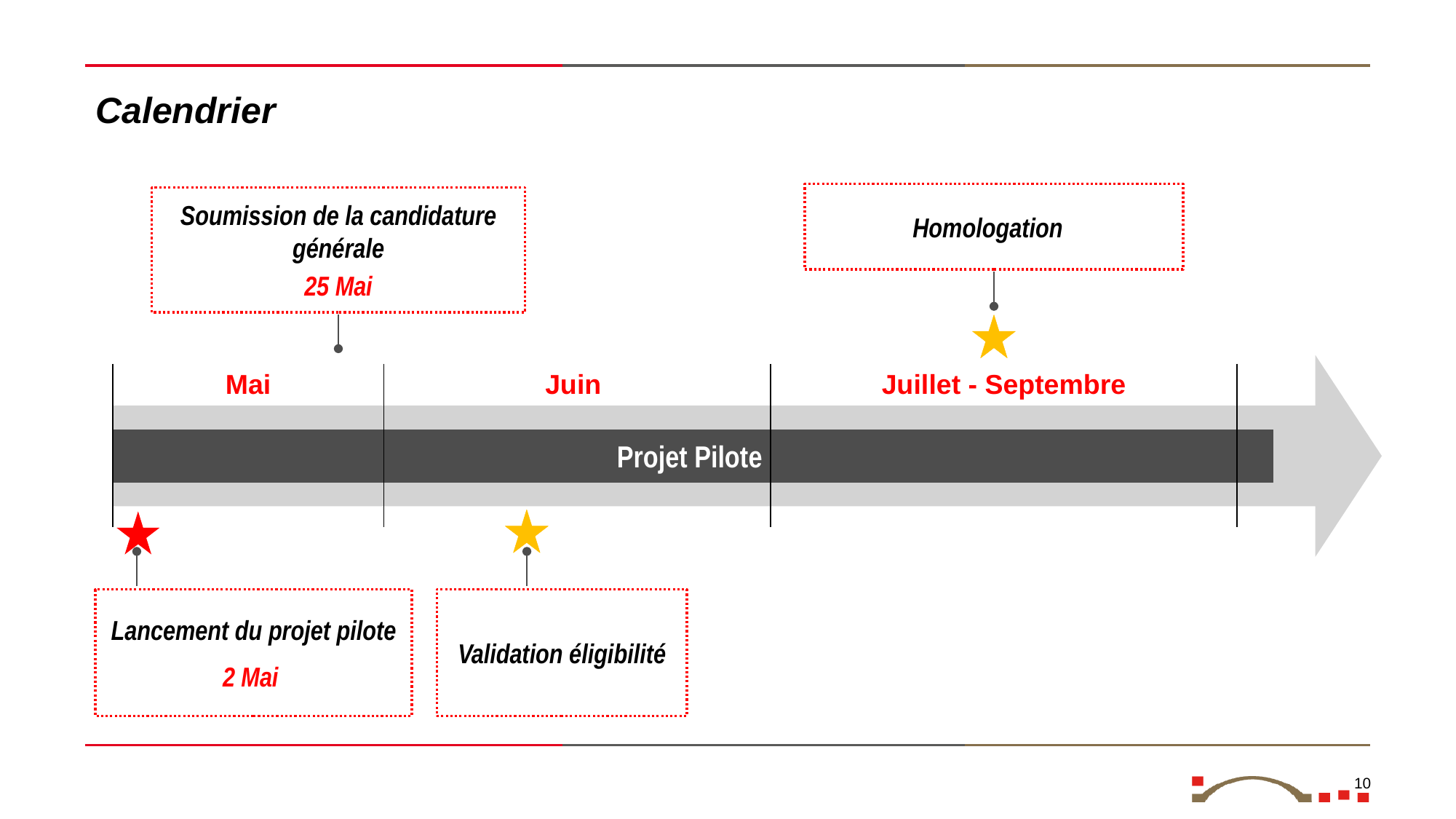

Calendrier
Homologation
Soumission de la candidature générale
25 Mai

| Mai | Juin | Juillet - Septembre |
| --- | --- | --- |
Projet Pilote

Lancement du projet pilote
2 Mai
Validation éligibilité
10